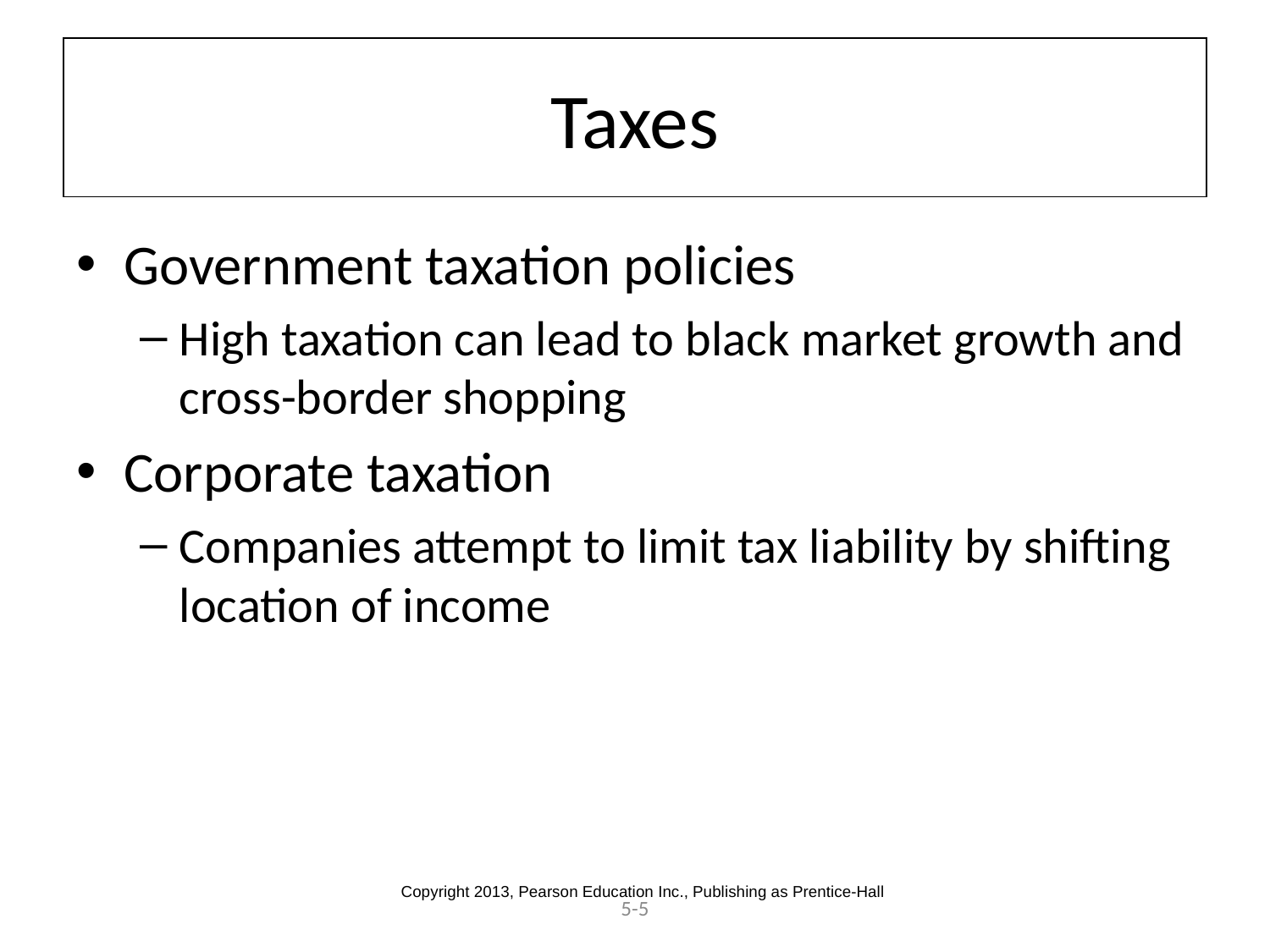

# Taxes
Government taxation policies
High taxation can lead to black market growth and cross-border shopping
Corporate taxation
Companies attempt to limit tax liability by shifting location of income

Copyright 2013, Pearson Education Inc., Publishing as Prentice-Hall

5-5